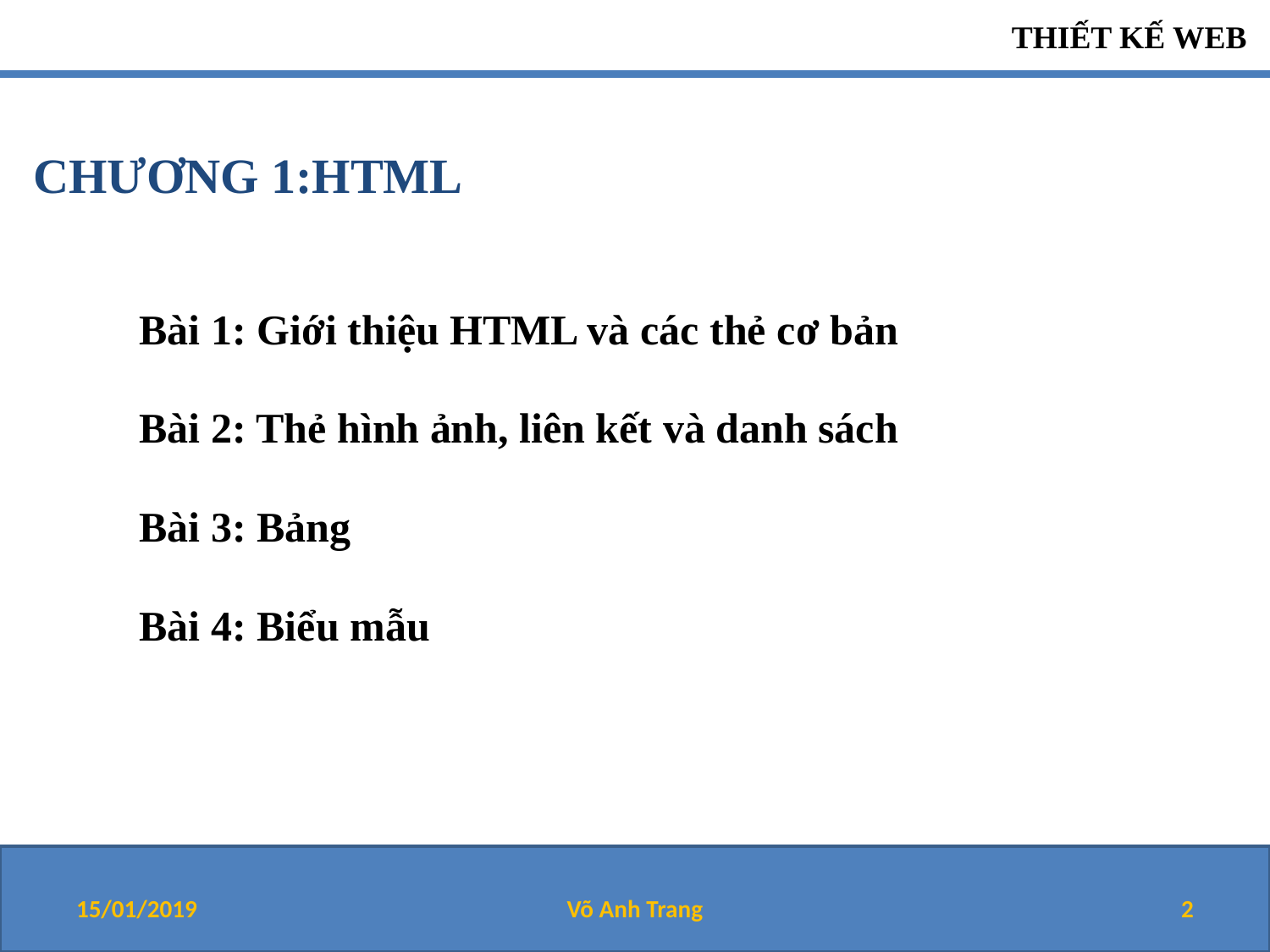

CHƯƠNG 1:HTML
Bài 1: Giới thiệu HTML và các thẻ cơ bản
Bài 2: Thẻ hình ảnh, liên kết và danh sách
Bài 3: Bảng
Bài 4: Biểu mẫu
15/01/2019
Võ Anh Trang
2